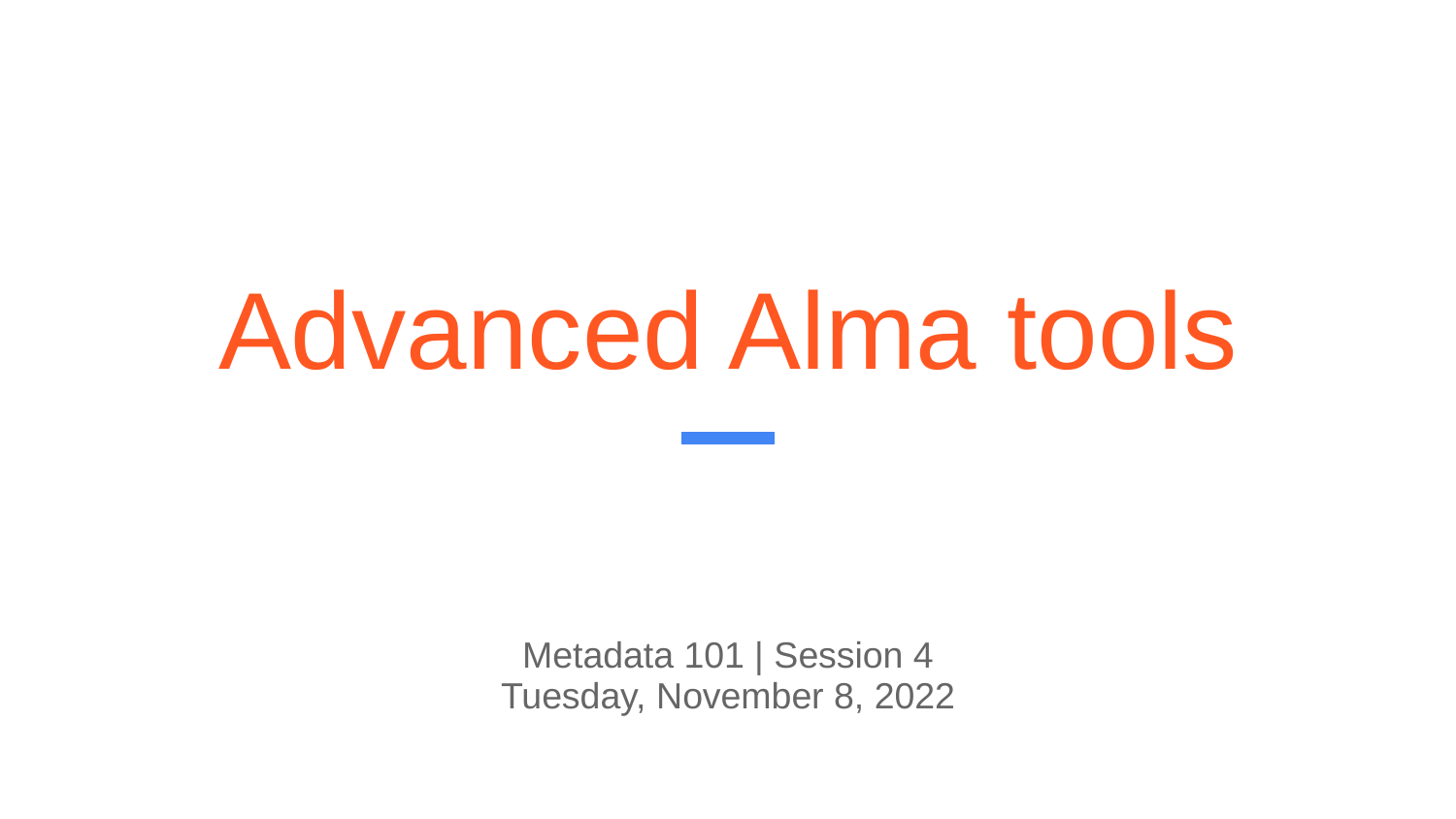

# Advanced Alma tools

Metadata 101 | Session 4
Tuesday, November 8, 2022